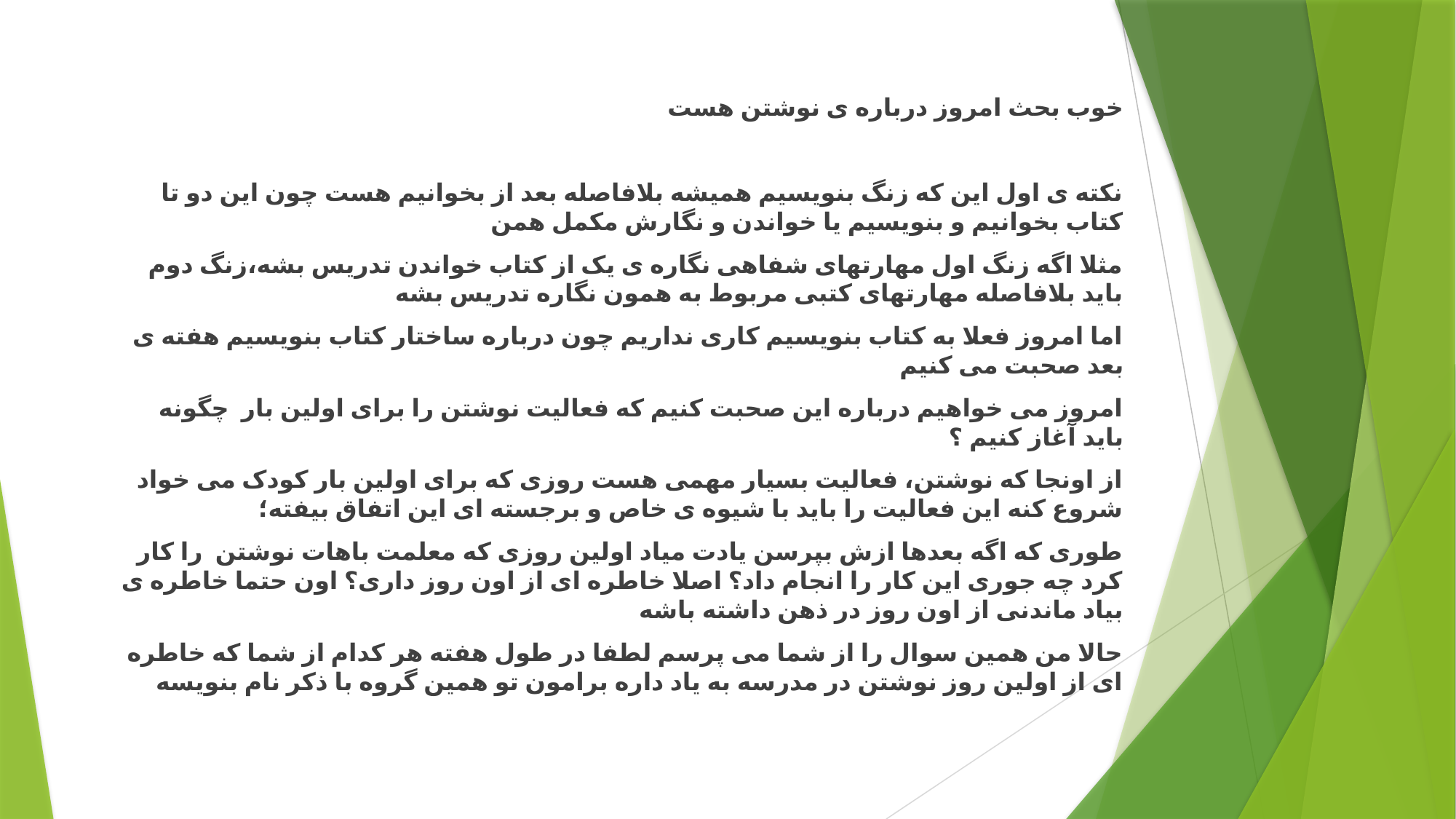

خوب بحث امروز درباره ی نوشتن هست

نکته ی اول این که زنگ بنویسیم همیشه بلافاصله بعد از بخوانیم هست چون این دو تا کتاب بخوانیم و بنویسیم یا خواندن و نگارش مکمل همن
مثلا اگه زنگ اول مهارتهای شفاهی نگاره ی یک از کتاب خواندن تدریس بشه،زنگ دوم باید بلافاصله مهارتهای کتبی مربوط به همون نگاره تدریس بشه
اما امروز فعلا به کتاب بنویسیم کاری نداریم چون درباره ساختار کتاب بنویسیم هفته ی بعد صحبت می کنیم
امروز می خواهیم درباره این صحبت کنیم که فعالیت نوشتن را برای اولین بار  چگونه باید آغاز کنیم ؟
از اونجا که نوشتن، فعالیت بسیار مهمی هست روزی که برای اولین بار کودک می خواد شروع کنه این فعالیت را باید با شیوه ی خاص و برجسته ای این اتفاق بیفته؛
طوری که اگه بعدها ازش بپرسن یادت میاد اولین روزی که معلمت باهات نوشتن  را کار کرد چه جوری این کار را انجام داد؟ اصلا خاطره ای از اون روز داری؟ اون حتما خاطره ی بیاد ماندنی از اون روز در ذهن داشته باشه
حالا من همین سوال را از شما می پرسم لطفا در طول هفته هر کدام از شما که خاطره ای از اولین روز نوشتن در مدرسه به یاد داره برامون تو همین گروه با ذکر نام بنویسه